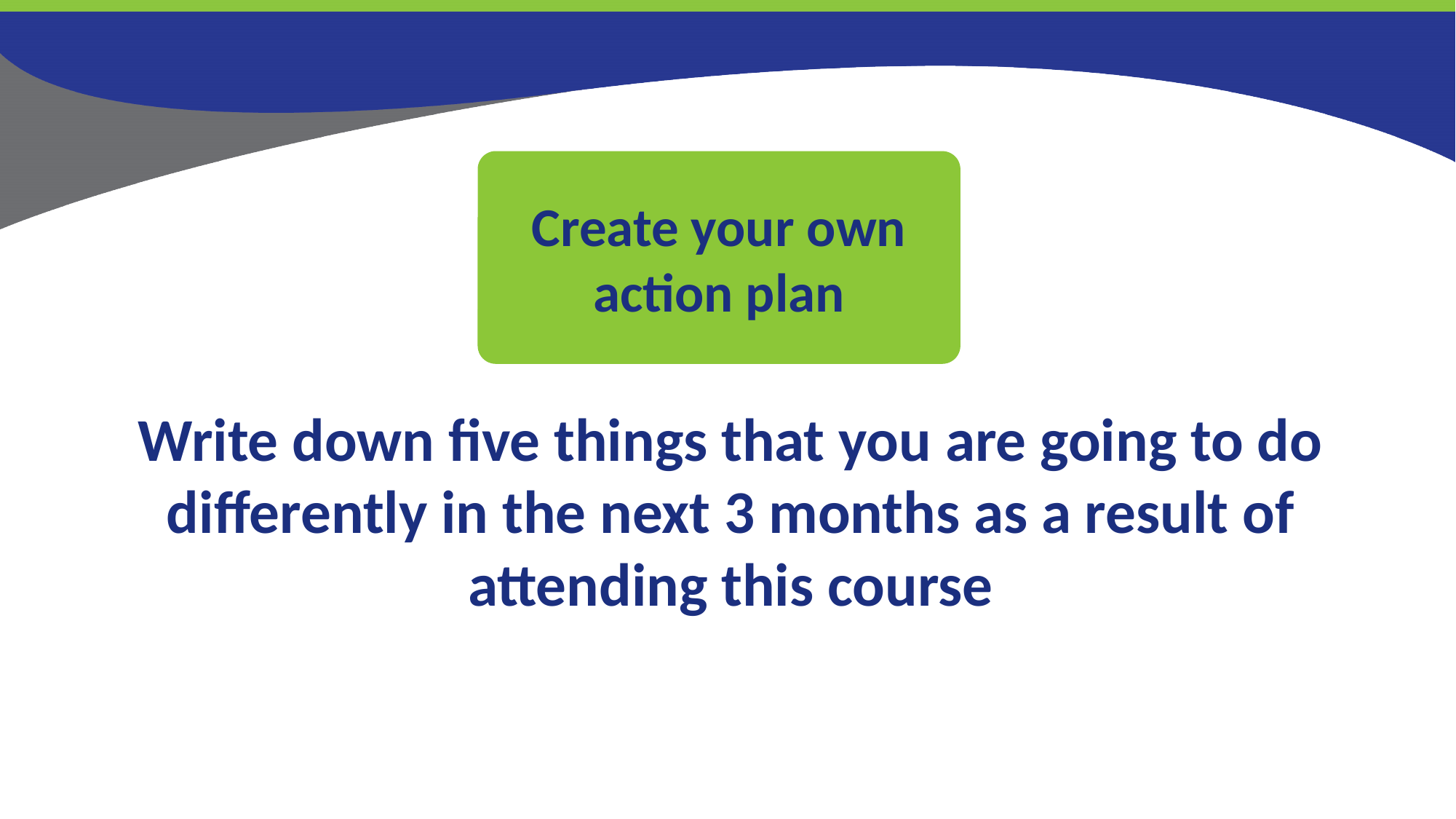

Create your own action plan

Write down five things that you are going to do differently in the next 3 months as a result of attending this course